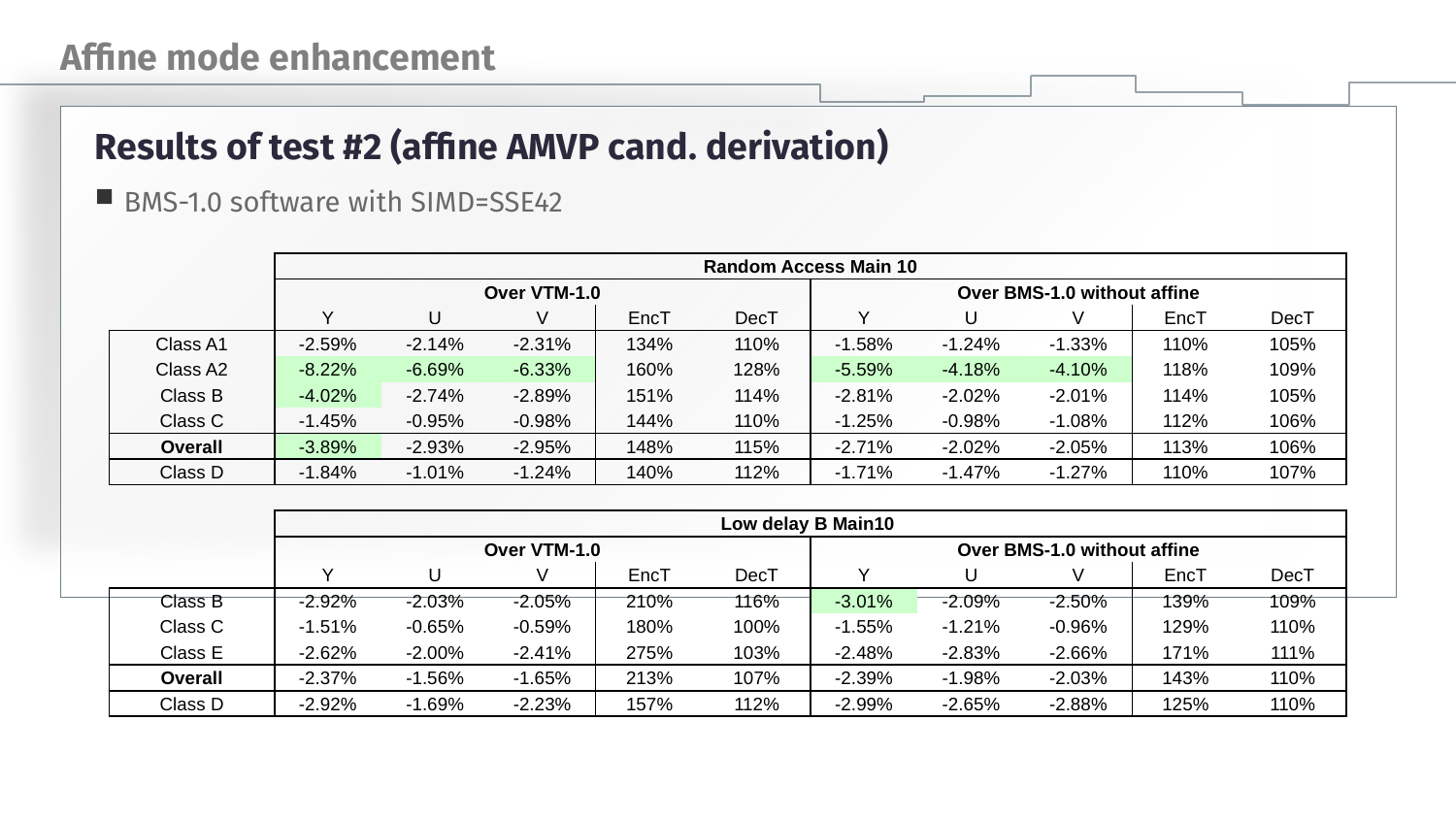

# Affine mode enhancement
Results of test #2 (affine AMVP cand. derivation)
BMS-1.0 software with SIMD=SSE42
|  | Random Access Main 10 |  |  |  |  |  |  |  |  |  |
| --- | --- | --- | --- | --- | --- | --- | --- | --- | --- | --- |
|  | Over VTM-1.0 |  |  |  |  | Over BMS-1.0 without affine |  |  |  |  |
|  | Y | U | V | EncT | DecT | Y | U | V | EncT | DecT |
| Class A1 | -2.59% | -2.14% | -2.31% | 134% | 110% | -1.58% | -1.24% | -1.33% | 110% | 105% |
| Class A2 | -8.22% | -6.69% | -6.33% | 160% | 128% | -5.59% | -4.18% | -4.10% | 118% | 109% |
| Class B | -4.02% | -2.74% | -2.89% | 151% | 114% | -2.81% | -2.02% | -2.01% | 114% | 105% |
| Class C | -1.45% | -0.95% | -0.98% | 144% | 110% | -1.25% | -0.98% | -1.08% | 112% | 106% |
| Overall | -3.89% | -2.93% | -2.95% | 148% | 115% | -2.71% | -2.02% | -2.05% | 113% | 106% |
| Class D | -1.84% | -1.01% | -1.24% | 140% | 112% | -1.71% | -1.47% | -1.27% | 110% | 107% |
|  |  |  |  |  |  |  |  |  |  |  |
|  | Low delay B Main10 |  |  |  |  |  |  |  |  |  |
|  | Over VTM-1.0 |  |  |  |  | Over BMS-1.0 without affine |  |  |  |  |
|  | Y | U | V | EncT | DecT | Y | U | V | EncT | DecT |
| Class B | -2.92% | -2.03% | -2.05% | 210% | 116% | -3.01% | -2.09% | -2.50% | 139% | 109% |
| Class C | -1.51% | -0.65% | -0.59% | 180% | 100% | -1.55% | -1.21% | -0.96% | 129% | 110% |
| Class E | -2.62% | -2.00% | -2.41% | 275% | 103% | -2.48% | -2.83% | -2.66% | 171% | 111% |
| Overall | -2.37% | -1.56% | -1.65% | 213% | 107% | -2.39% | -1.98% | -2.03% | 143% | 110% |
| Class D | -2.92% | -1.69% | -2.23% | 157% | 112% | -2.99% | -2.65% | -2.88% | 125% | 110% |